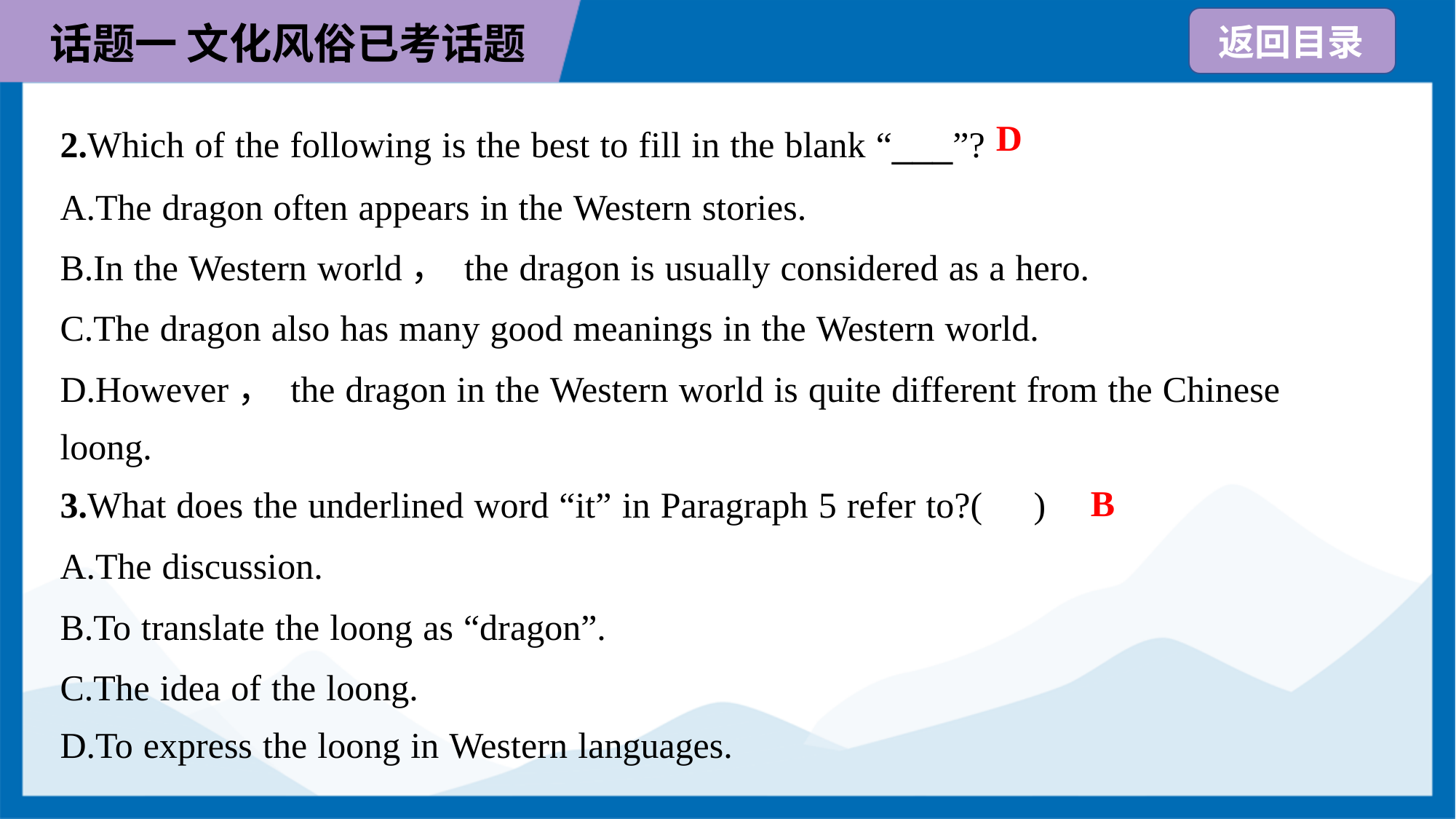

D
2.Which of the following is the best to fill in the blank “___”?
A.The dragon often appears in the Western stories.
B.In the Western world， the dragon is usually considered as a hero.
C.The dragon also has many good meanings in the Western world.
D.However， the dragon in the Western world is quite different from the Chinese
loong.
B
3.What does the underlined word “it” in Paragraph 5 refer to?(     )
A.The discussion.
B.To translate the loong as “dragon”.
C.The idea of the loong.
D.To express the loong in Western languages.